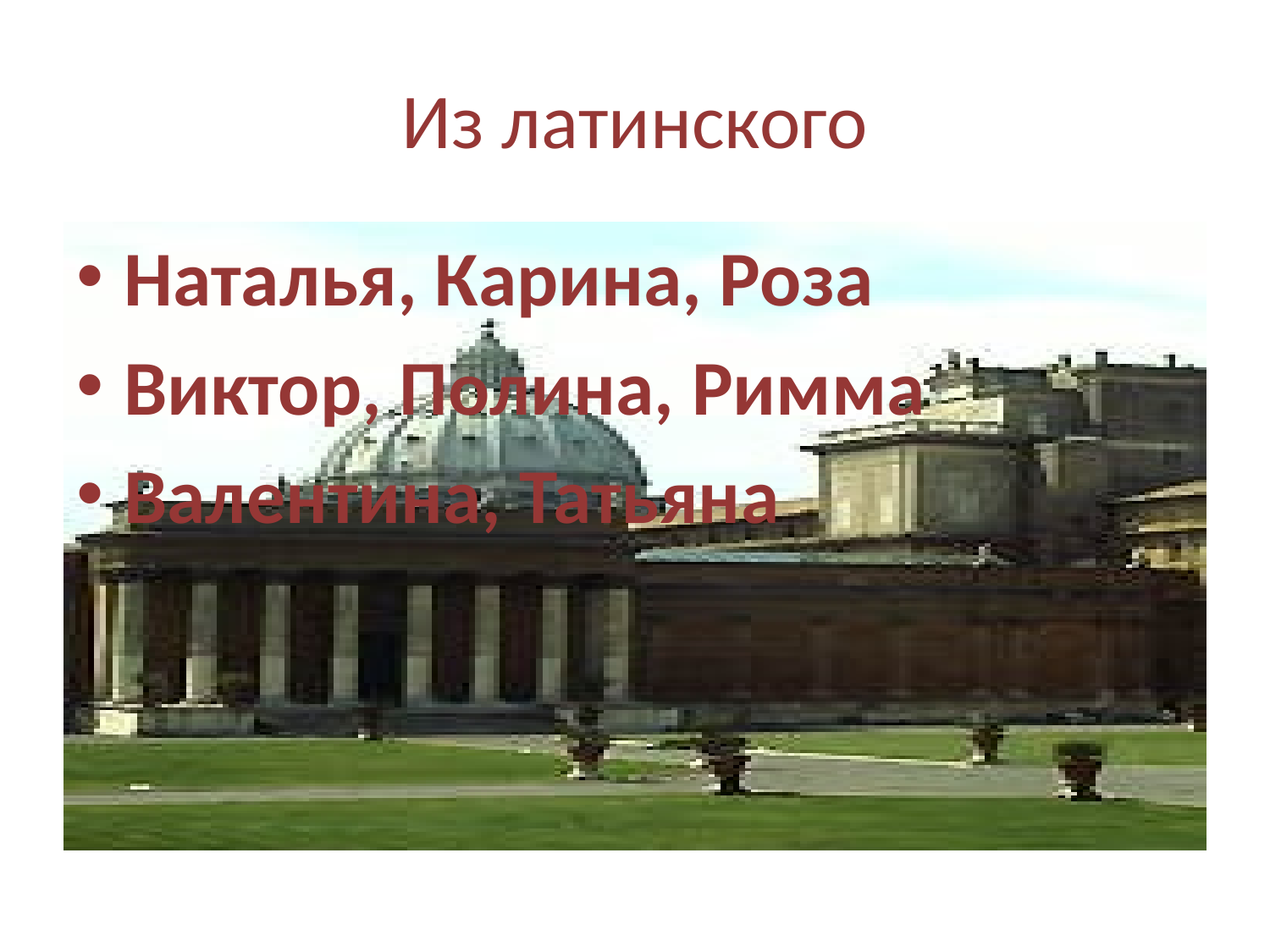

# Из латинского
Наталья, Карина, Роза
Виктор, Полина, Римма
Валентина, Татьяна